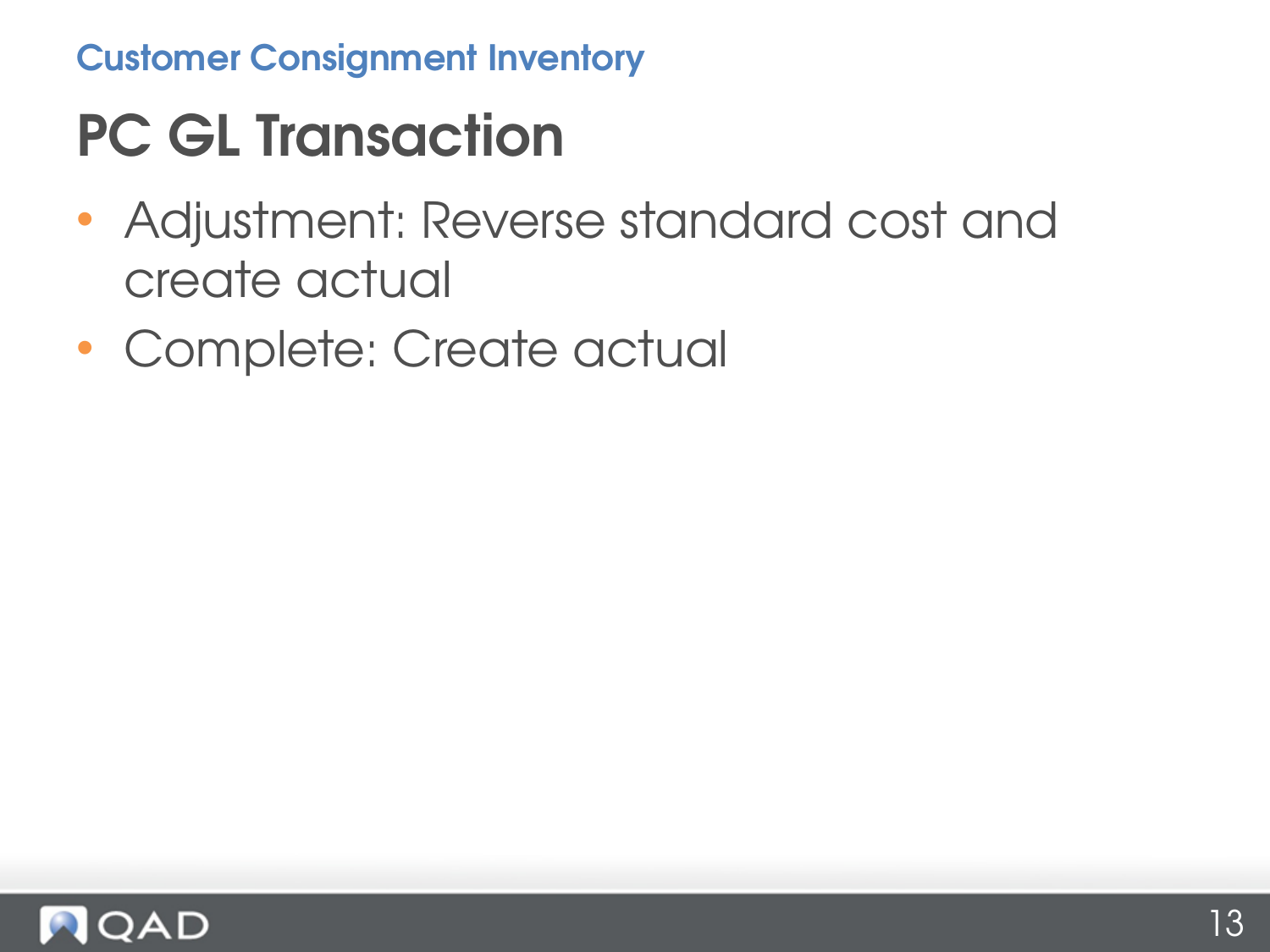

Customer Consignment Inventory
# PC GL Transaction
Adjustment: Reverse standard cost and create actual
Complete: Create actual

13